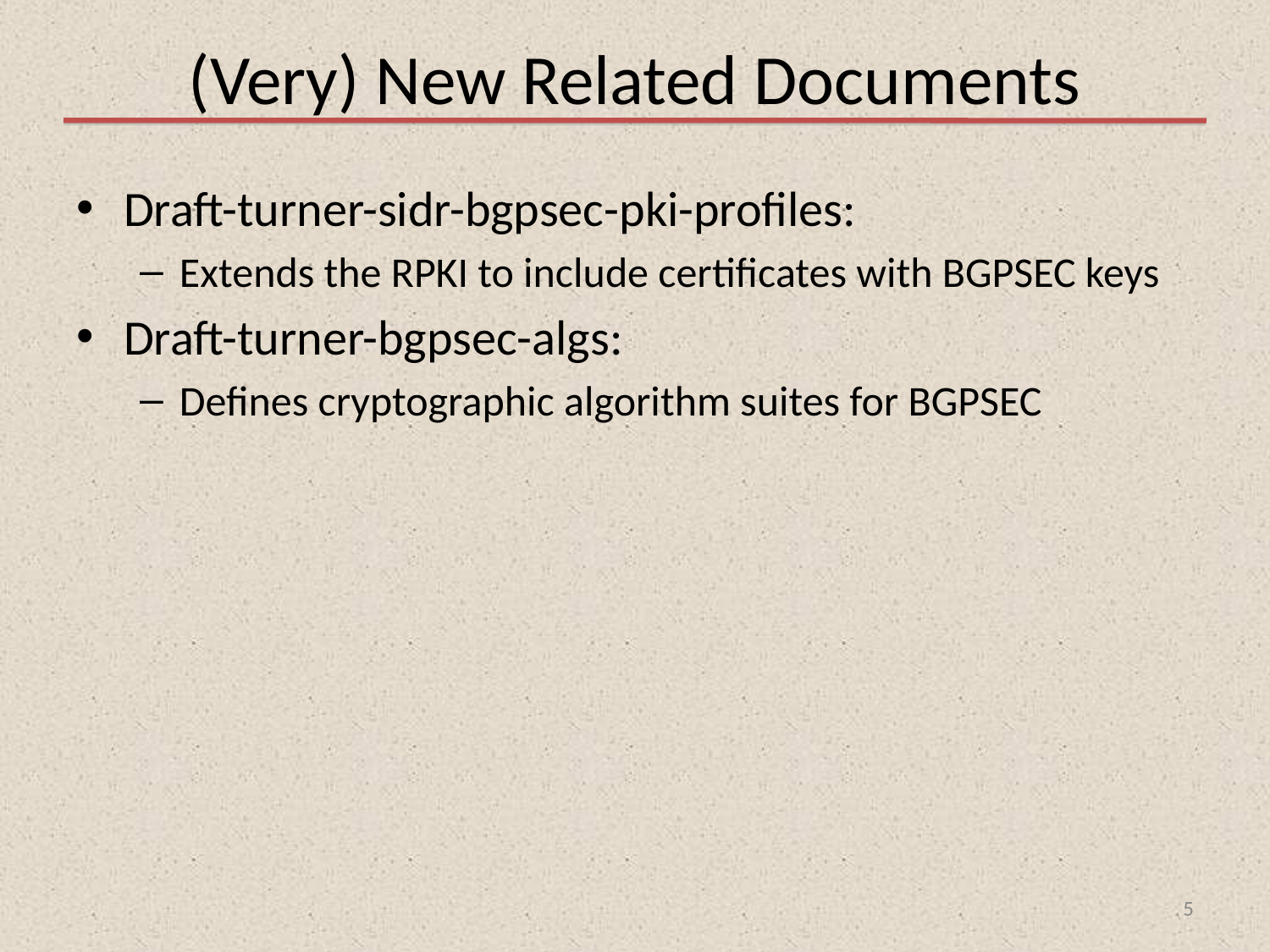

# (Very) New Related Documents
Draft-turner-sidr-bgpsec-pki-profiles:
Extends the RPKI to include certificates with BGPSEC keys
Draft-turner-bgpsec-algs:
Defines cryptographic algorithm suites for BGPSEC

5